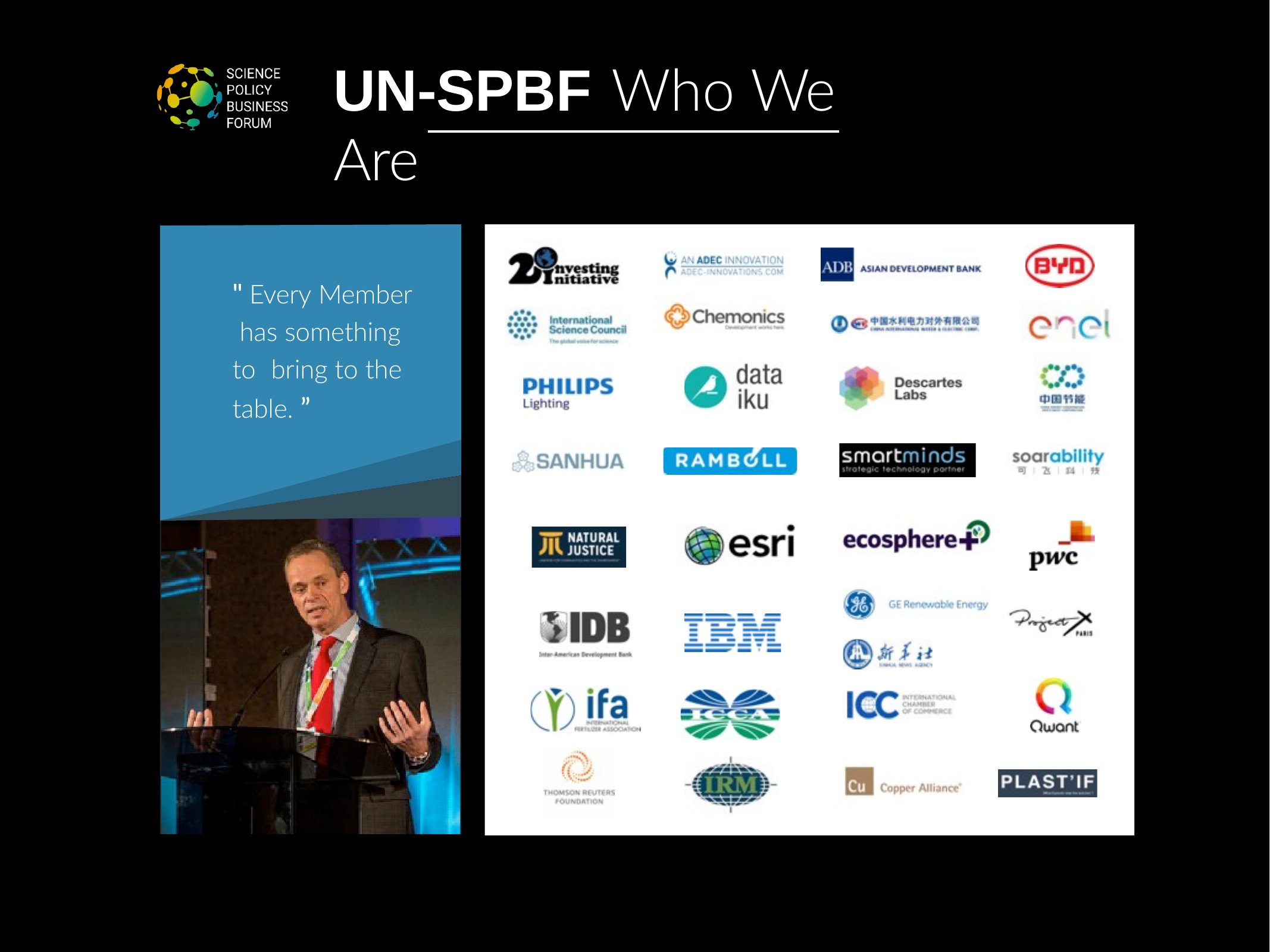

# UN-SPBF	Who We Are

" Every Member  has something  to	bring to the  table. ”